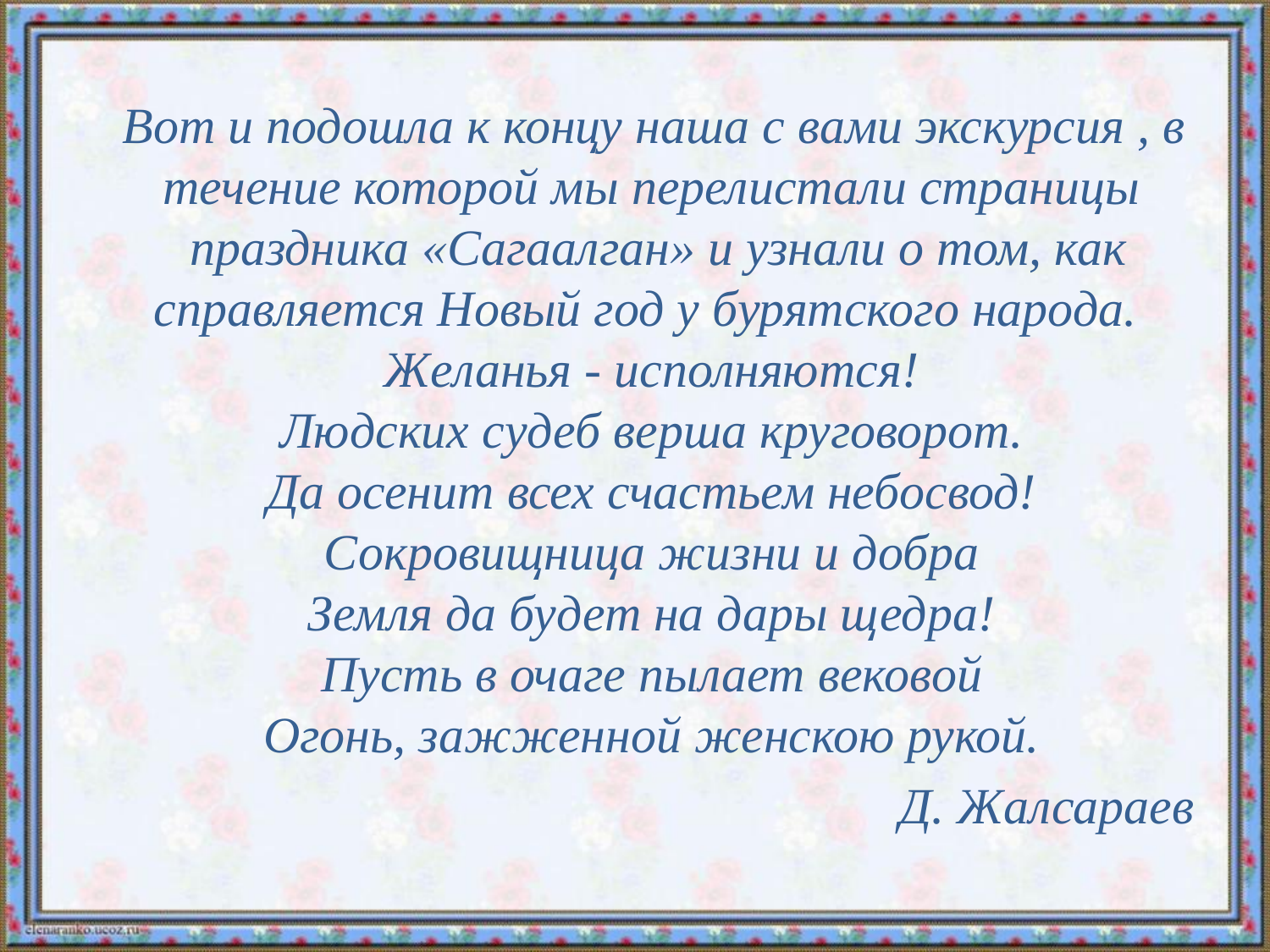

#
   Вот и подошла к концу наша с вами экскурсия , в течение которой мы перелистали страницы  праздника «Сагаалган» и узнали о том, как справляется Новый год у бурятского народа.  
Желанья - исполняются! 
Людских судеб верша круговорот. 
Да осенит всех счастьем небосвод! 
Сокровищница жизни и добра 
Земля да будет на дары щедра! 
Пусть в очаге пылает вековой 
Огонь, зажженной женскою рукой.
Д. Жалсараев